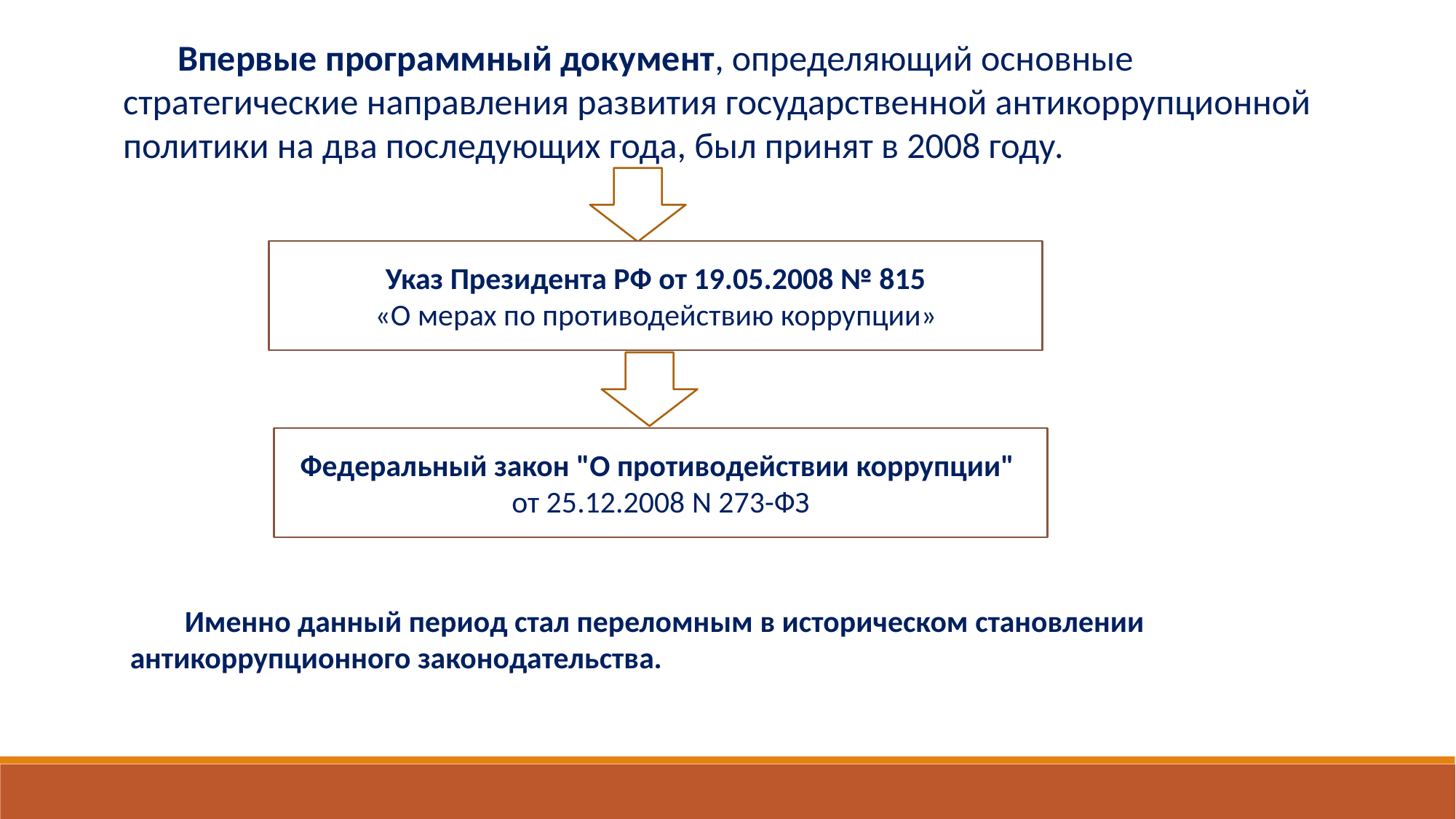

Впервые программный документ, определяющий основные стратегические направления развития государственной антикоррупционной политики на два последующих года, был принят в 2008 году.

Указ Президента РФ от 19.05.2008 № 815
«О мерах по противодействию коррупции»

Федеральный закон "О противодействии коррупции"
от 25.12.2008 N 273-ФЗ
Именно данный период стал переломным в историческом становлении антикоррупционного законодательства.